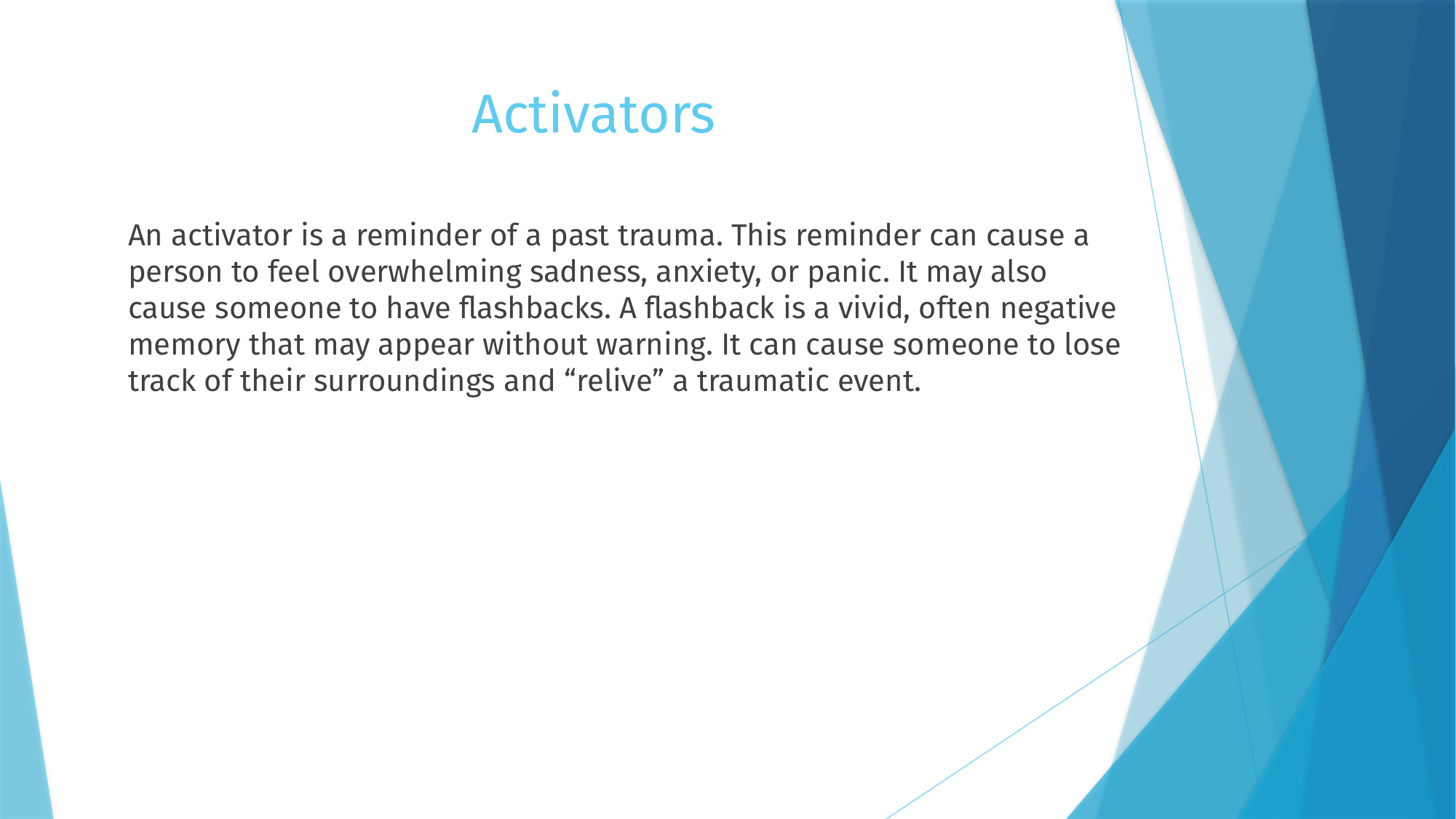

# Activators
An activator is a reminder of a past trauma. This reminder can cause a person to feel overwhelming sadness, anxiety, or panic. It may also cause someone to have flashbacks. A flashback is a vivid, often negative memory that may appear without warning. It can cause someone to lose track of their surroundings and “relive” a traumatic event.